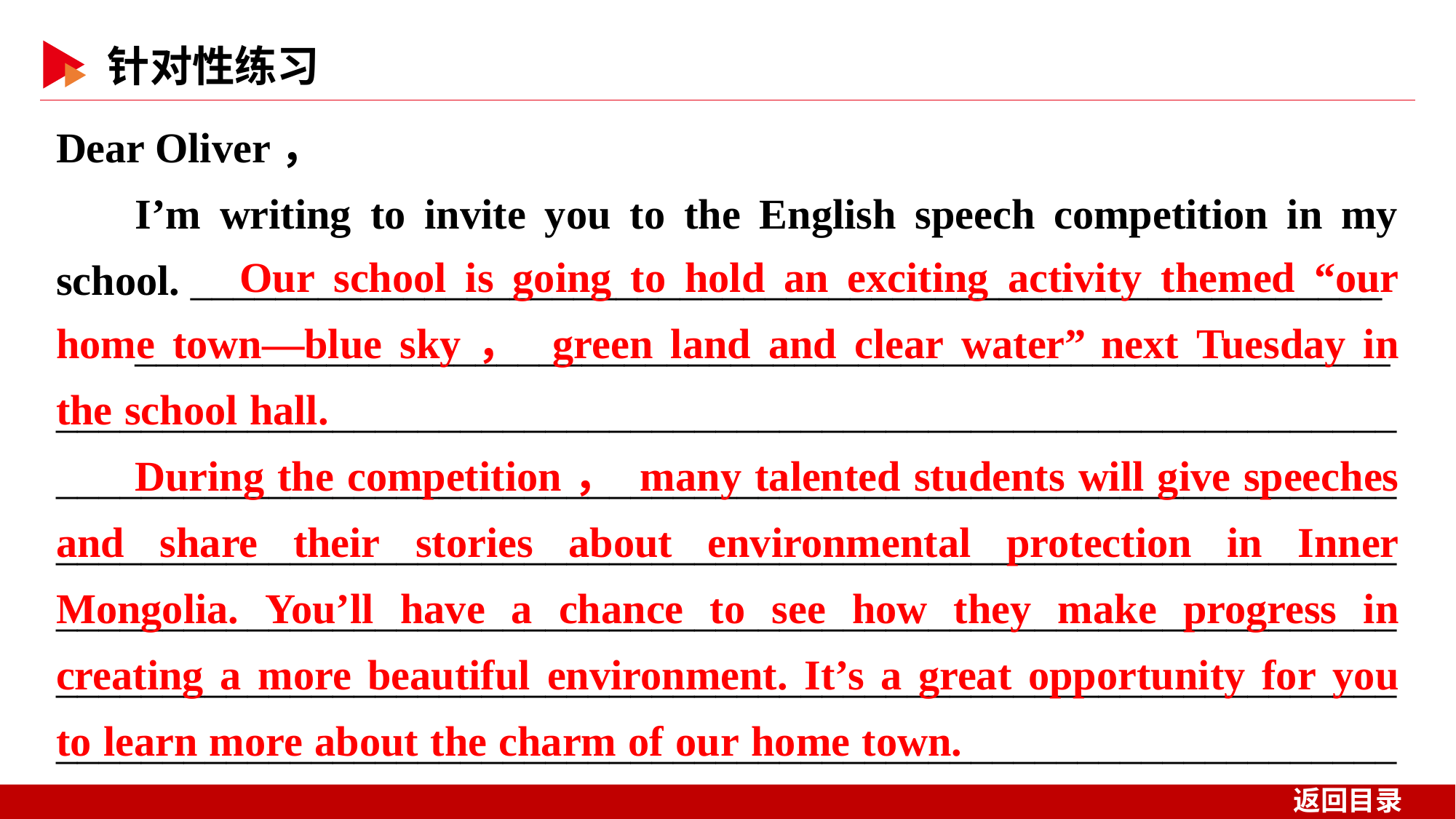

Dear Oliver，
I’m writing to invite you to the English speech competition in my school. ________________________________________________________
_________________________________________________________________________________________________________________________________________________________________________________________________________________________________________________________________________________________________________________________________________________________________________________________________________________________________________________________
      Our school is going to hold an exciting activity themed “our home town—blue sky， green land and clear water” next Tuesday in the school hall.
During the competition， many talented students will give speeches and share their stories about environmental protection in Inner Mongolia. You’ll have a chance to see how they make progress in creating a more beautiful environment. It’s a great opportunity for you to learn more about the charm of our home town.